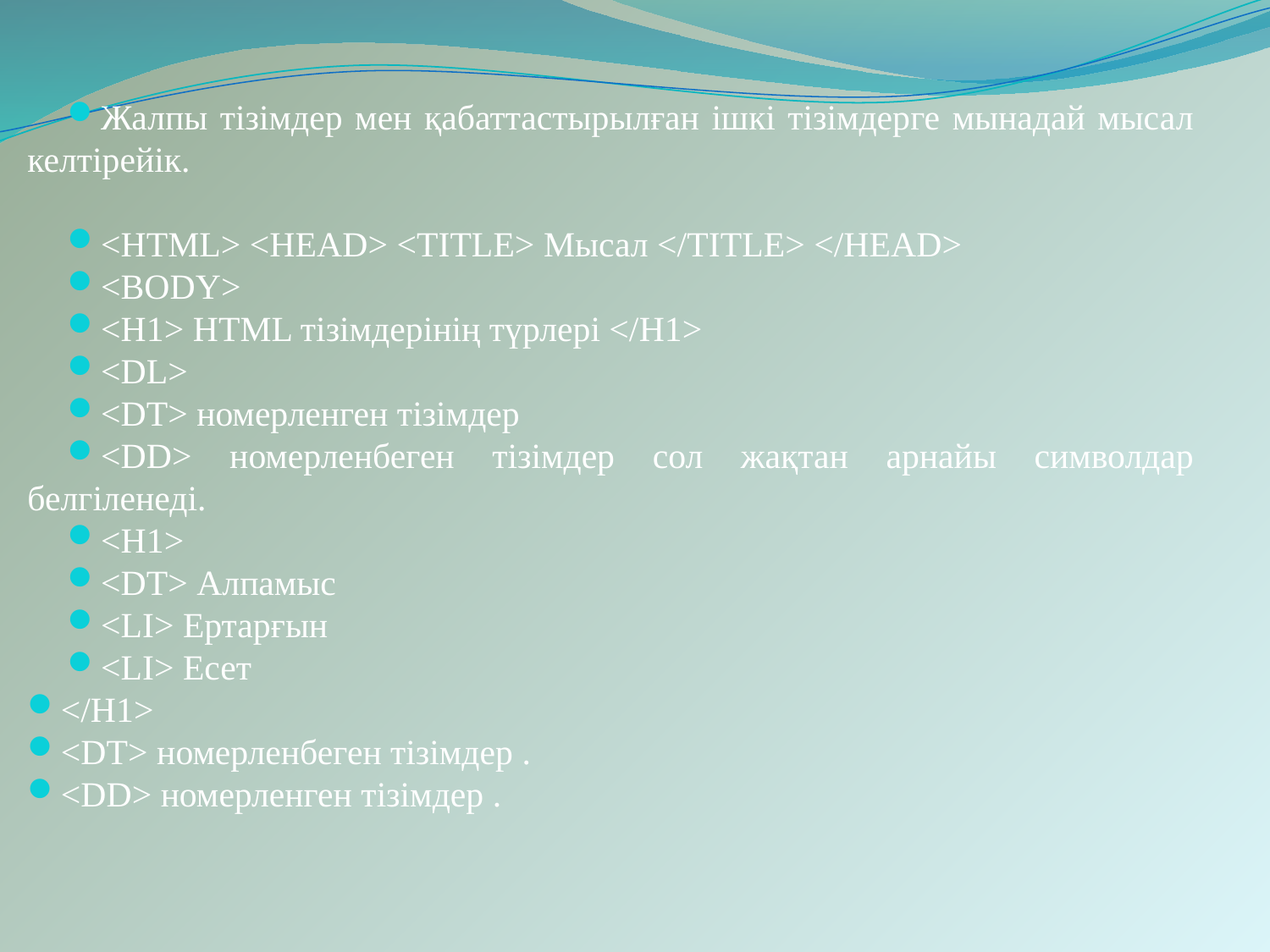

Жалпы тізімдер мен қабаттастырылған ішкі тізімдерге мынадай мысал келтірейік.

<HTML> <HEAD> <TITLE> Мысал </TITLE> </HEAD>
<BODY>
<H1> HTML тізімдерінің түрлері </H1>
<DL>
<DT> номерленген тізімдер
<DD> номерленбеген тізімдер сол жақтан арнайы символдар белгіленеді.
<H1>
<DT> Алпамыс
<LI> Ертарғын
<LI> Есет
</H1>
<DT> номерленбеген тізімдер .
<DD> номерленген тізімдер .